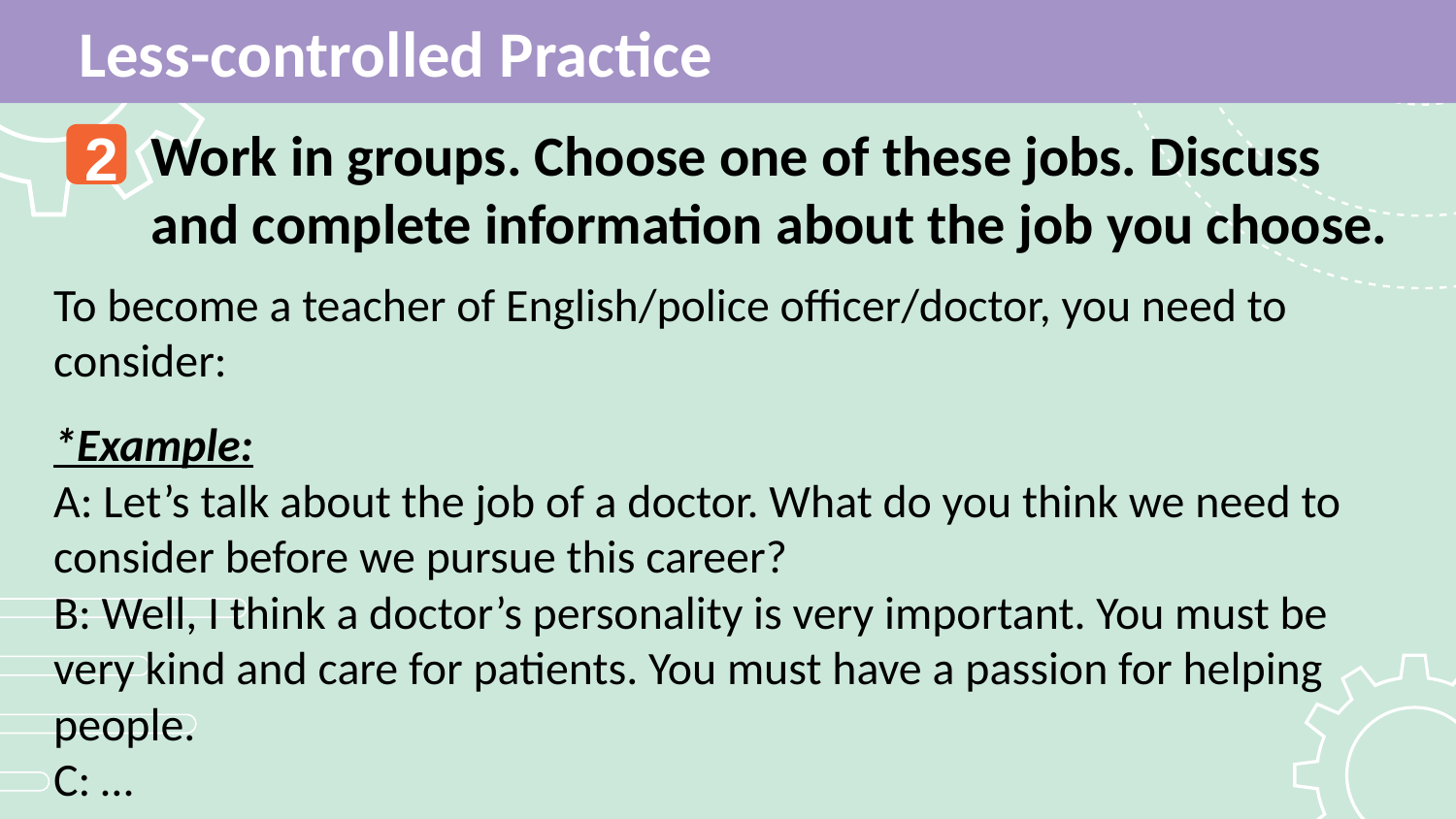

Less-controlled Practice
2
Work in groups. Choose one of these jobs. Discuss and complete information about the job you choose.

To become a teacher of English/police officer/doctor, you need to consider:

*Example:
A: Let’s talk about the job of a doctor. What do you think we need to consider before we pursue this career?
B: Well, I think a doctor’s personality is very important. You must be very kind and care for patients. You must have a passion for helping people.
C: …